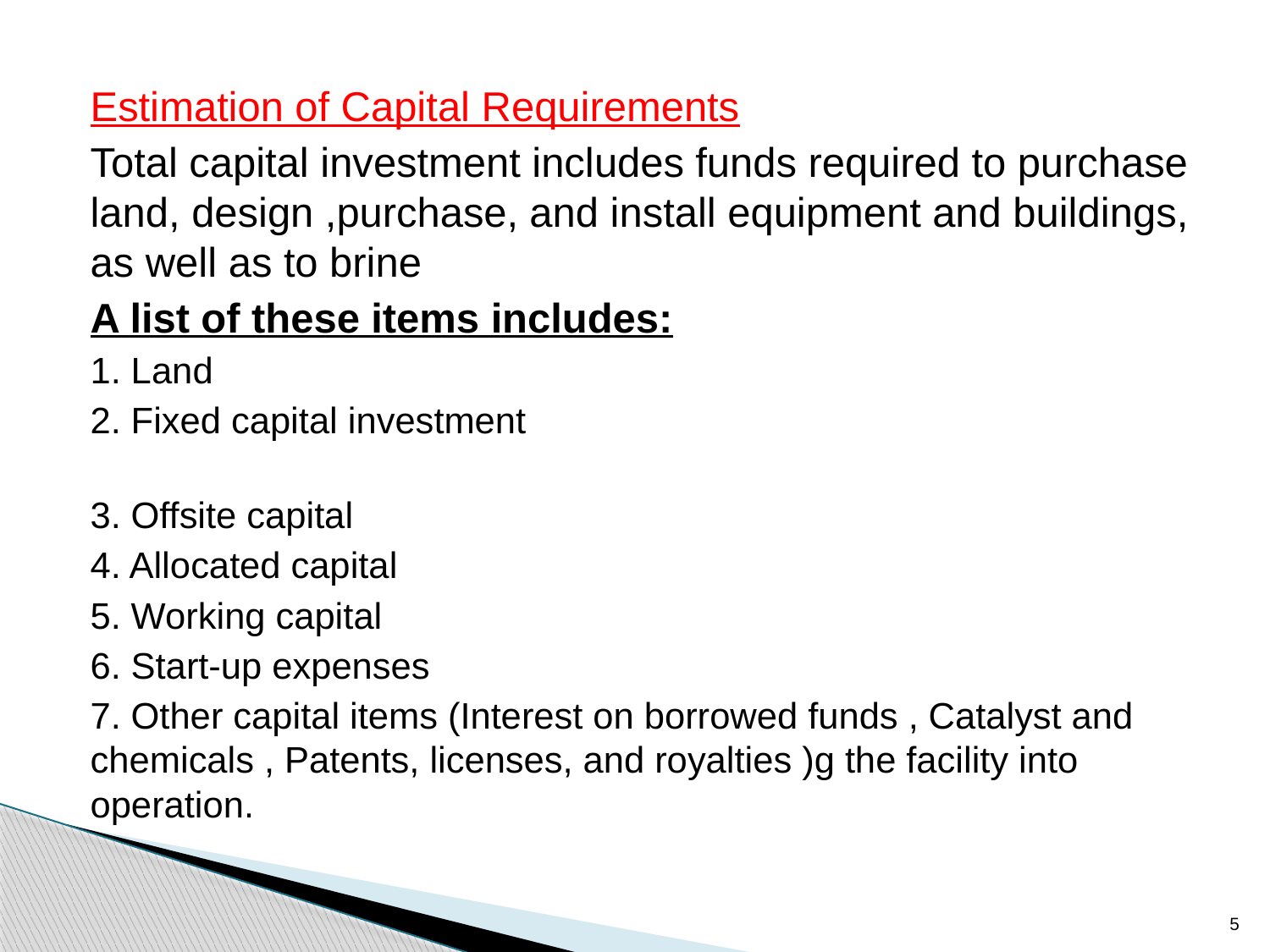

Estimation of Capital Requirements
Total capital investment includes funds required to purchase land, design ,purchase, and install equipment and buildings, as well as to brine
A list of these items includes:
1. Land
2. Fixed capital investment
3. Offsite capital
4. Allocated capital
5. Working capital
6. Start-up expenses
7. Other capital items (Interest on borrowed funds , Catalyst and chemicals , Patents, licenses, and royalties )g the facility into operation.
5